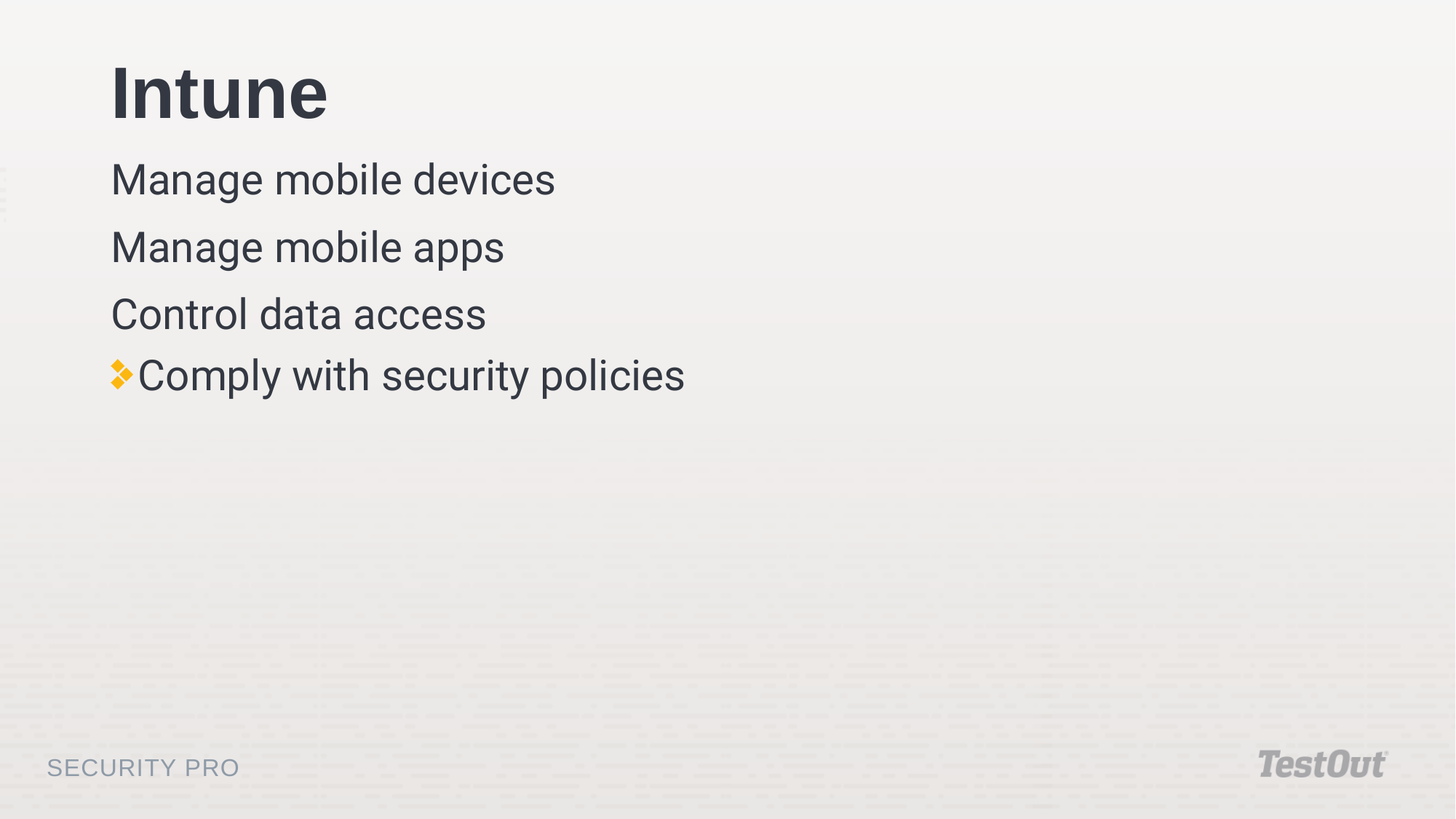

# Intune
Manage mobile devices
Manage mobile apps
Control data access
Comply with security policies
Security Pro